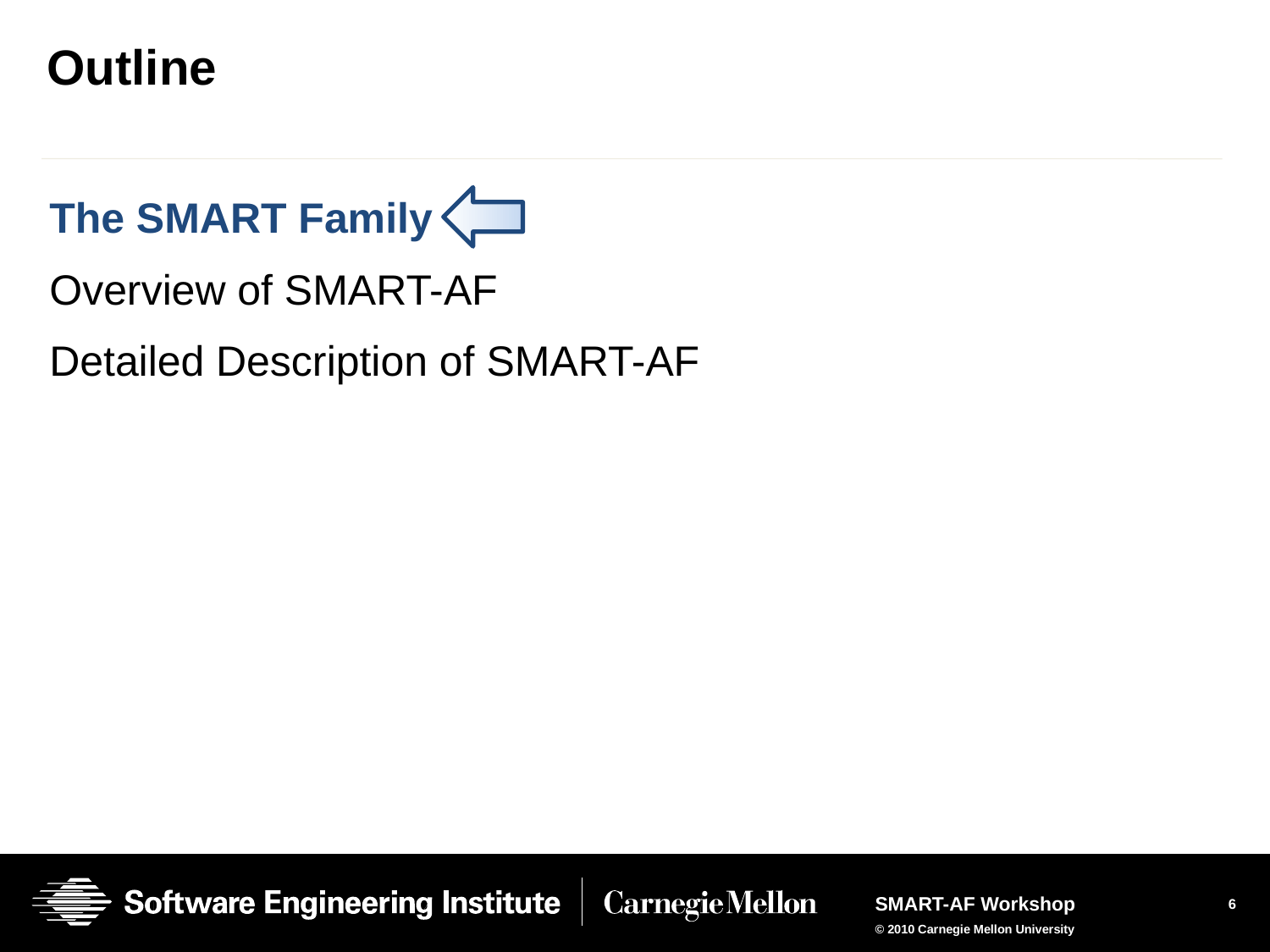

# Outline

The SMART Family
Overview of SMART-AF
Detailed Description of SMART-AF